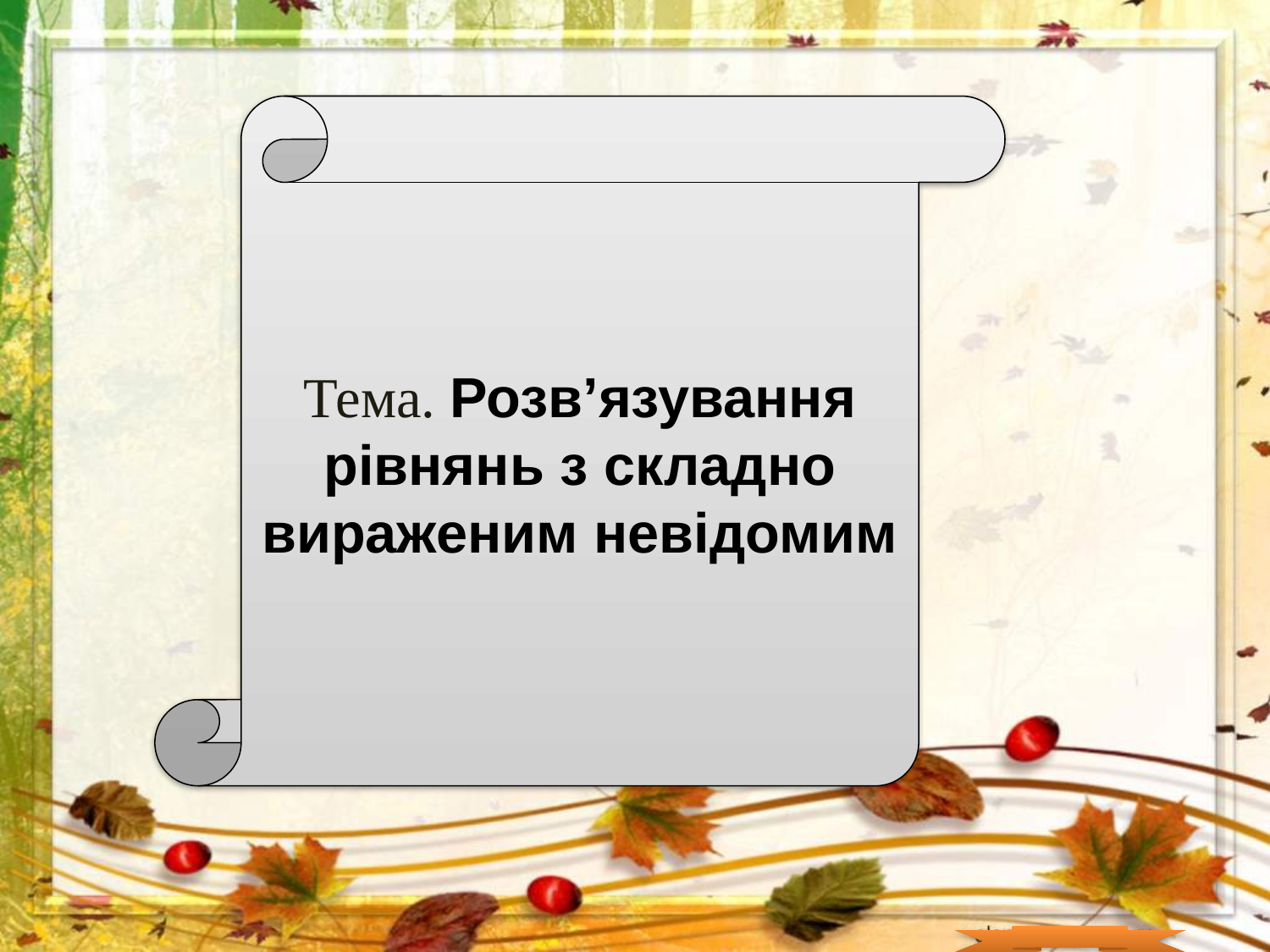

Тема. Розв’язування рівнянь з складно вираженим невідомим